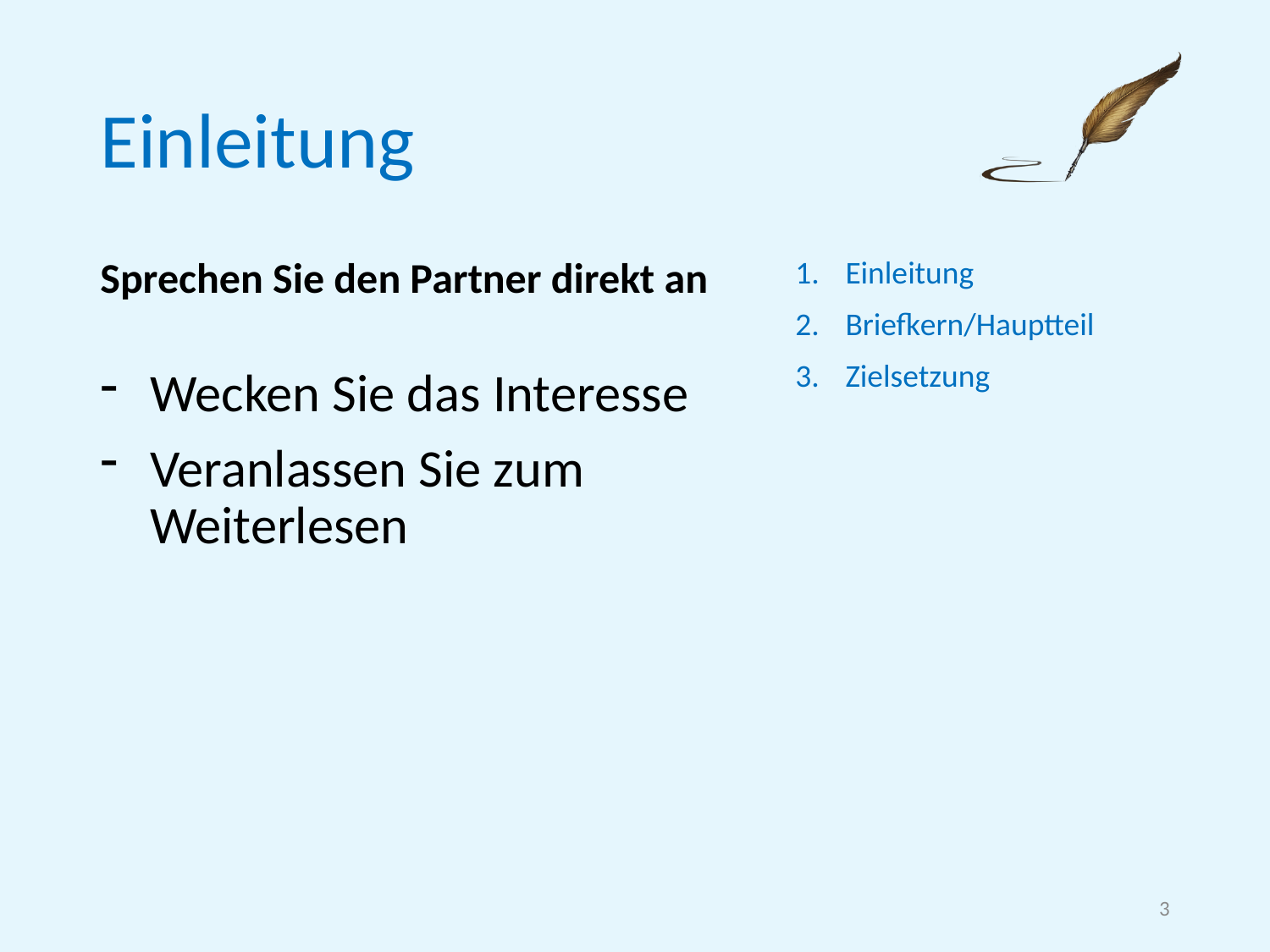

# Einleitung
Einleitung
Briefkern/Hauptteil
Zielsetzung
Sprechen Sie den Partner direkt an
Wecken Sie das Interesse
Veranlassen Sie zum Weiterlesen

3